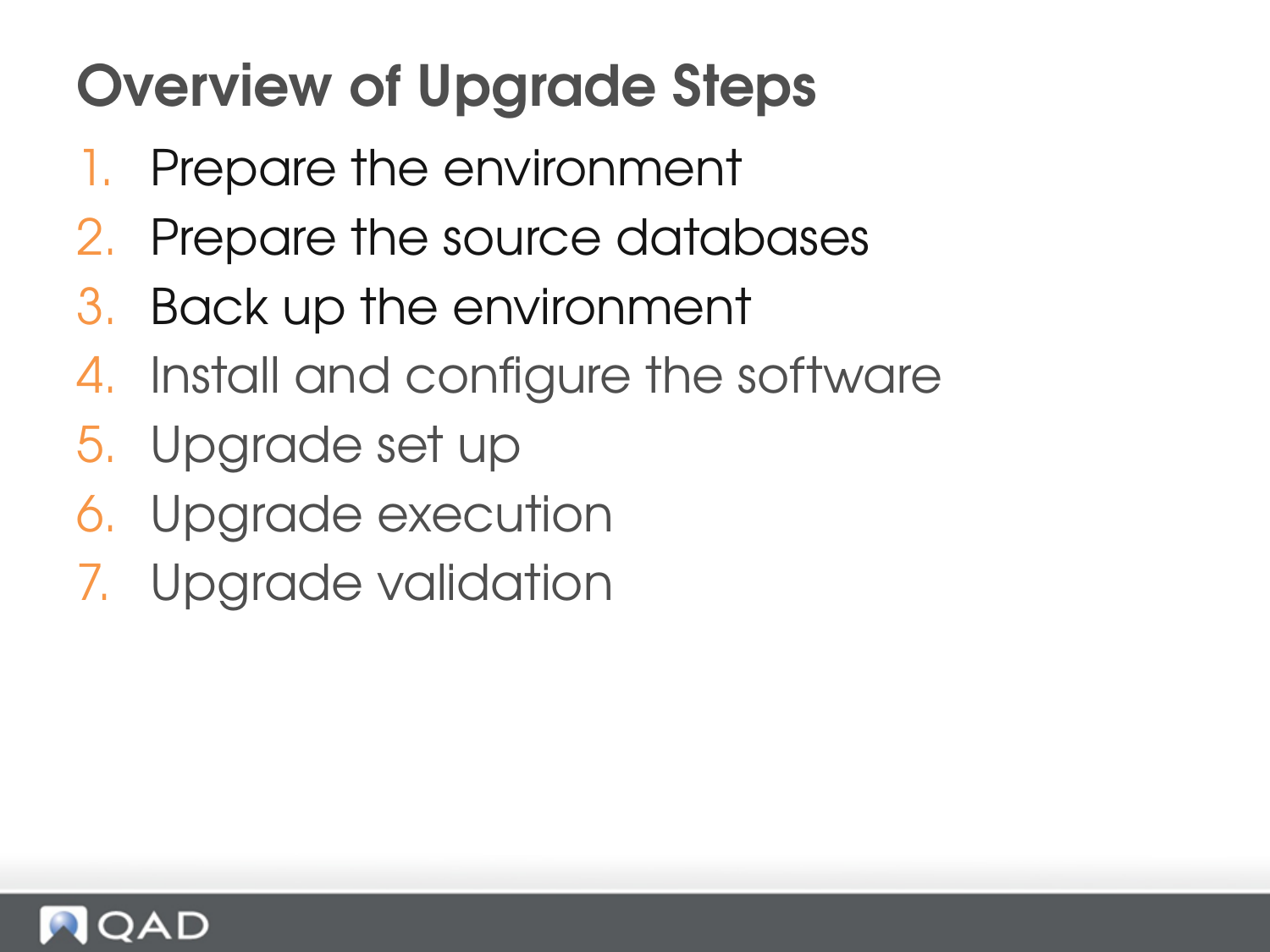

# Overview of Upgrade Steps
Prepare the environment
Prepare the source databases
Back up the environment
Install and configure the software
Upgrade set up
Upgrade execution
Upgrade validation